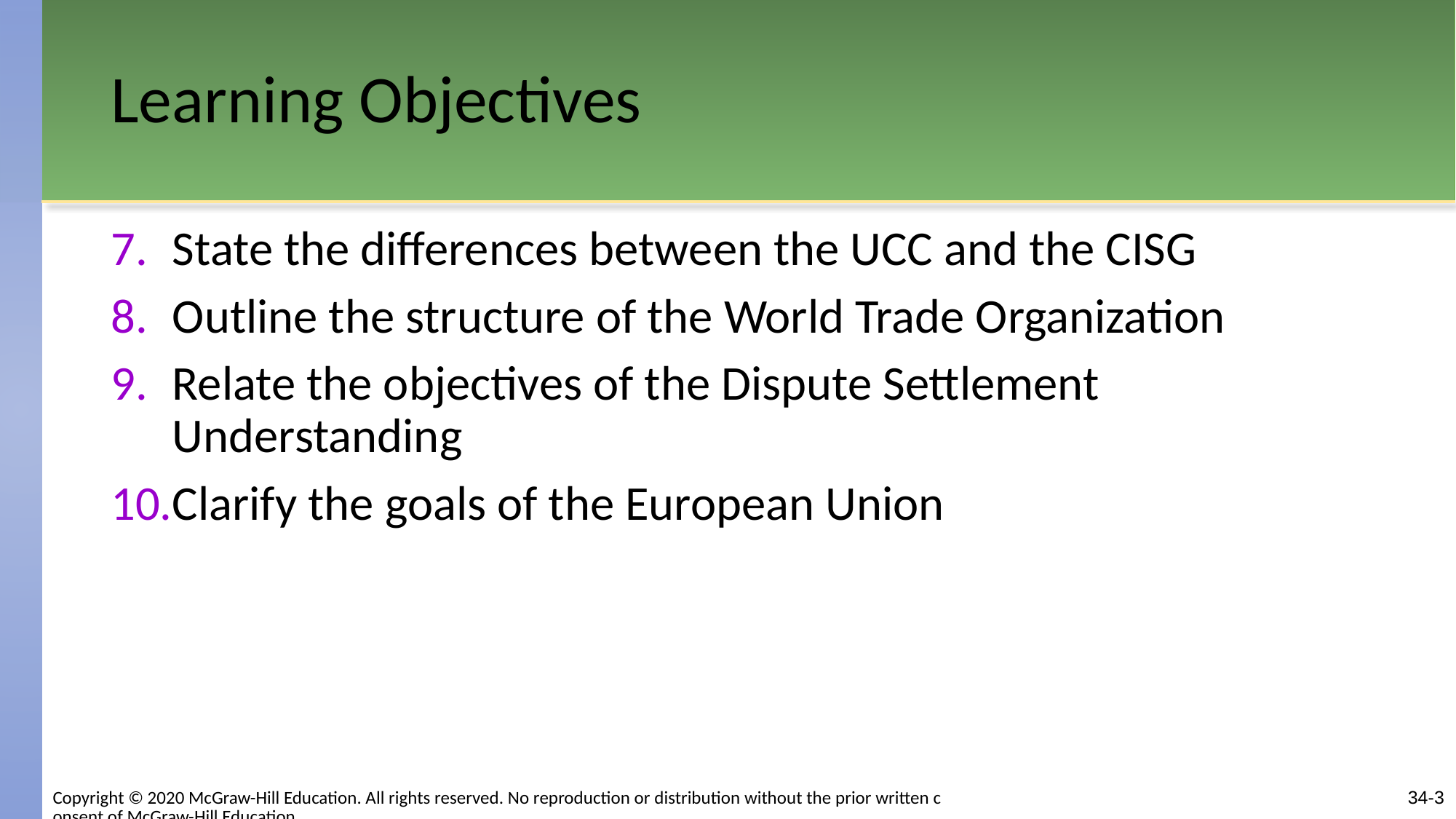

# Learning Objectives
State the differences between the UCC and the CISG
Outline the structure of the World Trade Organization
Relate the objectives of the Dispute Settlement Understanding
Clarify the goals of the European Union
Copyright © 2020 McGraw-Hill Education. All rights reserved. No reproduction or distribution without the prior written consent of McGraw-Hill Education.
34-3